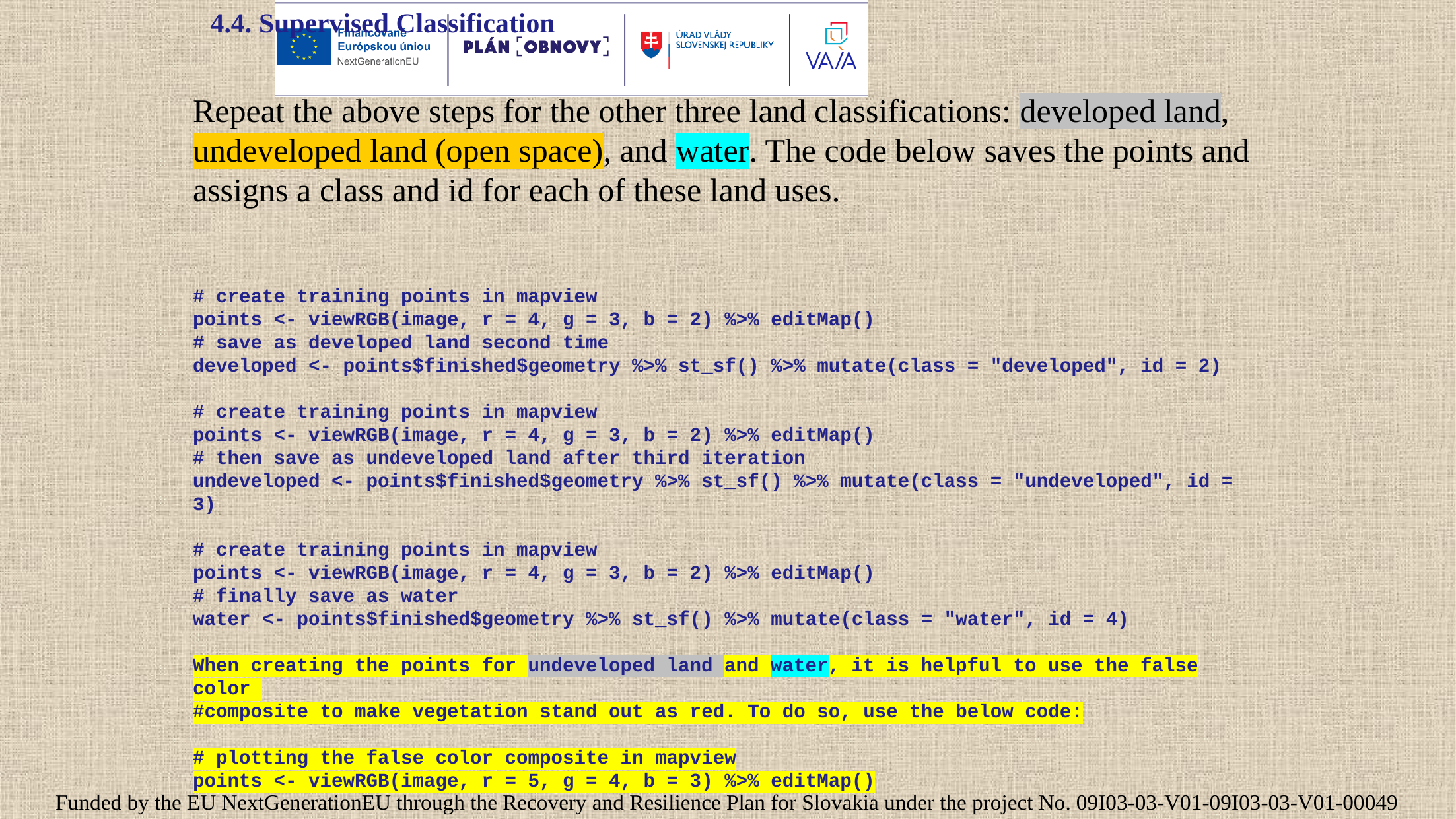

4.4. Supervised Classification
Repeat the above steps for the other three land classifications: developed land, undeveloped land (open space), and water. The code below saves the points and assigns a class and id for each of these land uses.

# create training points in mapview
points <- viewRGB(image, r = 4, g = 3, b = 2) %>% editMap()
# save as developed land second time
developed <- points$finished$geometry %>% st_sf() %>% mutate(class = "developed", id = 2)

# create training points in mapview
points <- viewRGB(image, r = 4, g = 3, b = 2) %>% editMap()
# then save as undeveloped land after third iteration
undeveloped <- points$finished$geometry %>% st_sf() %>% mutate(class = "undeveloped", id = 3)

# create training points in mapview
points <- viewRGB(image, r = 4, g = 3, b = 2) %>% editMap()
# finally save as water
water <- points$finished$geometry %>% st_sf() %>% mutate(class = "water", id = 4)

When creating the points for undeveloped land and water, it is helpful to use the false color
#composite to make vegetation stand out as red. To do so, use the below code:

# plotting the false color composite in mapview
points <- viewRGB(image, r = 5, g = 4, b = 3) %>% editMap()